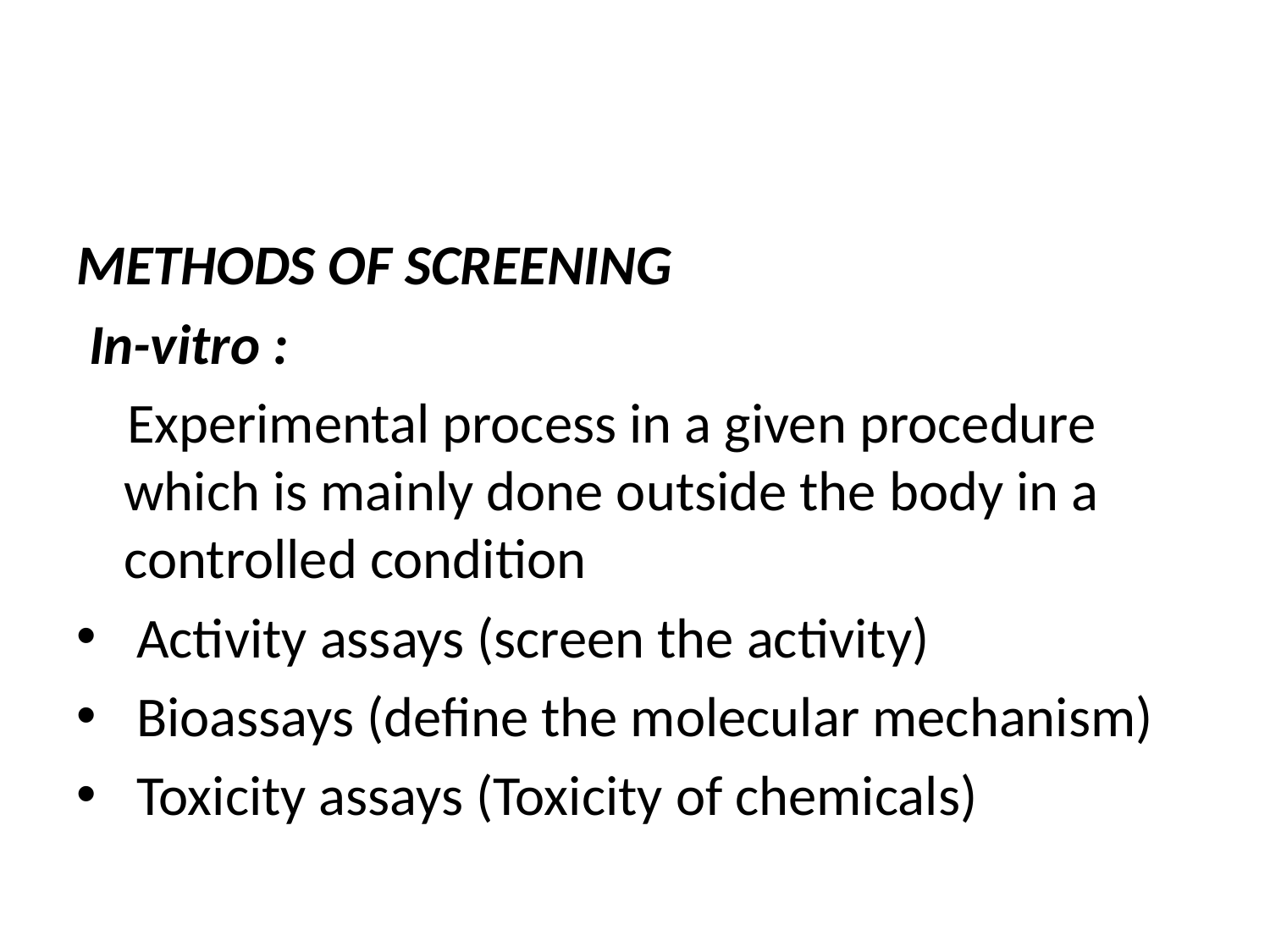

METHODS OF SCREENING
 In-vitro :
    Experimental process in a given procedure which is mainly done outside the body in a controlled condition
 Activity assays (screen the activity)
 Bioassays (define the molecular mechanism)
 Toxicity assays (Toxicity of chemicals)